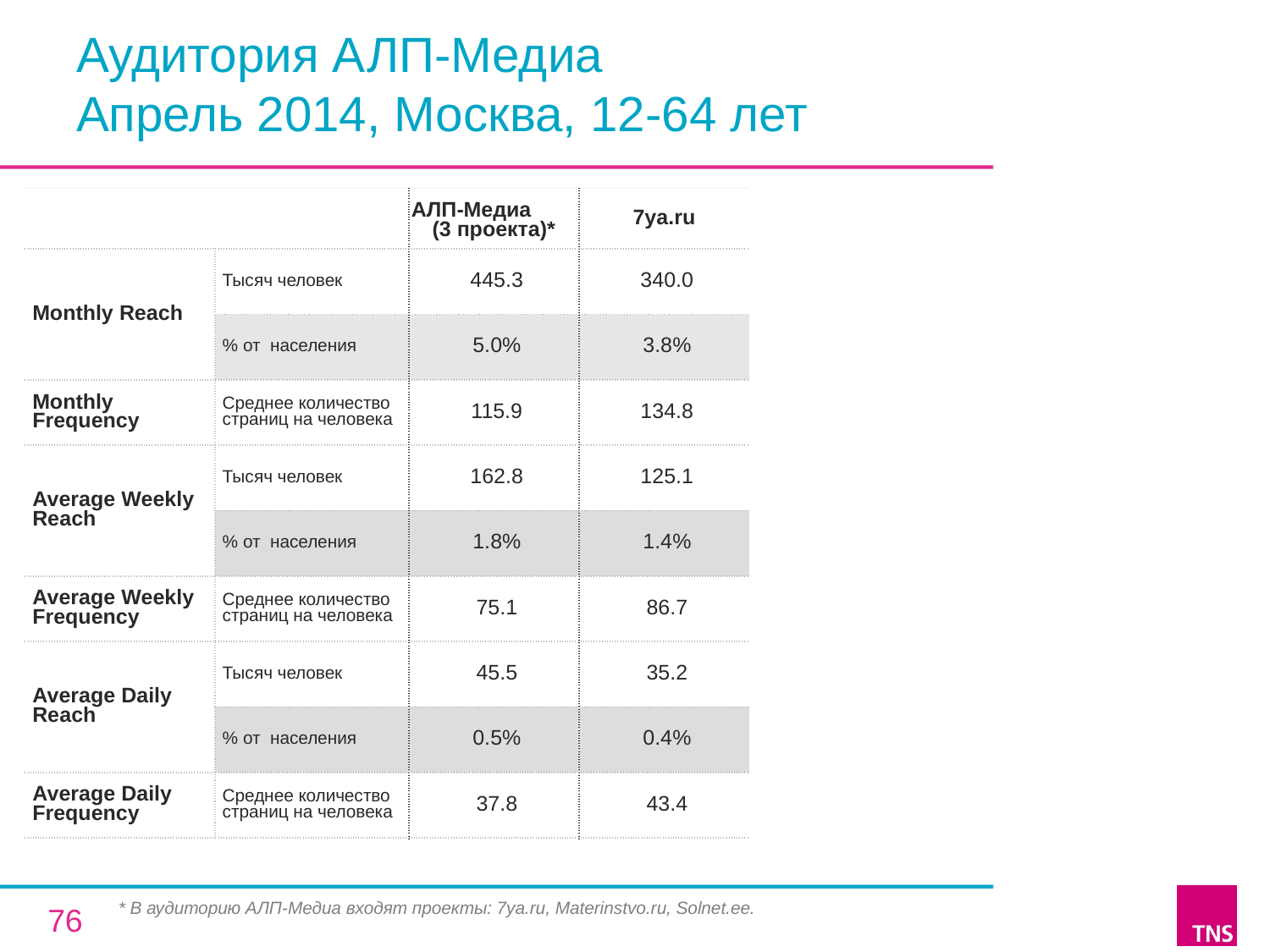

# Аудитория АЛП-Медиа Апрель 2014, Москва, 12-64 лет
|  |  | АЛП-Медиа (3 проекта)\* | 7ya.ru |
| --- | --- | --- | --- |
| Monthly Reach | Тысяч человек | 445.3 | 340.0 |
|  | % от населения | 5.0% | 3.8% |
| Monthly Frequency | Среднее количество страниц на человека | 115.9 | 134.8 |
| Average Weekly Reach | Тысяч человек | 162.8 | 125.1 |
|  | % от населения | 1.8% | 1.4% |
| Average Weekly Frequency | Среднее количество страниц на человека | 75.1 | 86.7 |
| Average Daily Reach | Тысяч человек | 45.5 | 35.2 |
|  | % от населения | 0.5% | 0.4% |
| Average Daily Frequency | Среднее количество страниц на человека | 37.8 | 43.4 |
* В аудиторию АЛП-Медиа входят проекты: 7ya.ru, Materinstvo.ru, Solnet.ee.
76